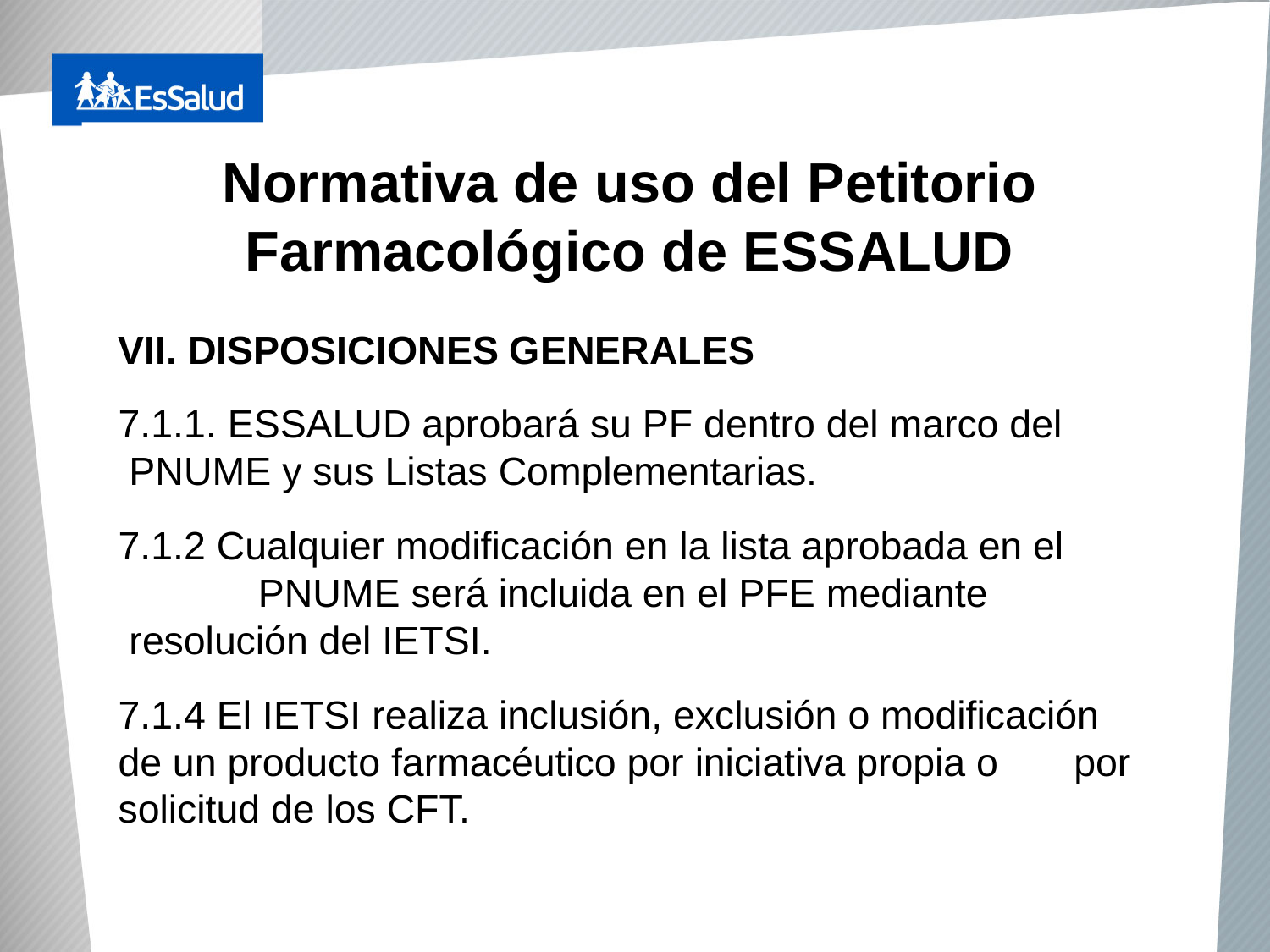

# Normativa de uso del Petitorio Farmacológico de ESSALUD
VII. DISPOSICIONES GENERALES

7.1.1. ESSALUD aprobará su PF dentro del marco del    	  PNUME y sus Listas Complementarias.
7.1.2 Cualquier modificación en la lista aprobada en el 	  	  PNUME será incluida en el PFE mediante 		    	  resolución del IETSI.
7.1.4 El IETSI realiza inclusión, exclusión o modificación 	 de un producto farmacéutico por iniciativa propia o 	 por solicitud de los CFT.